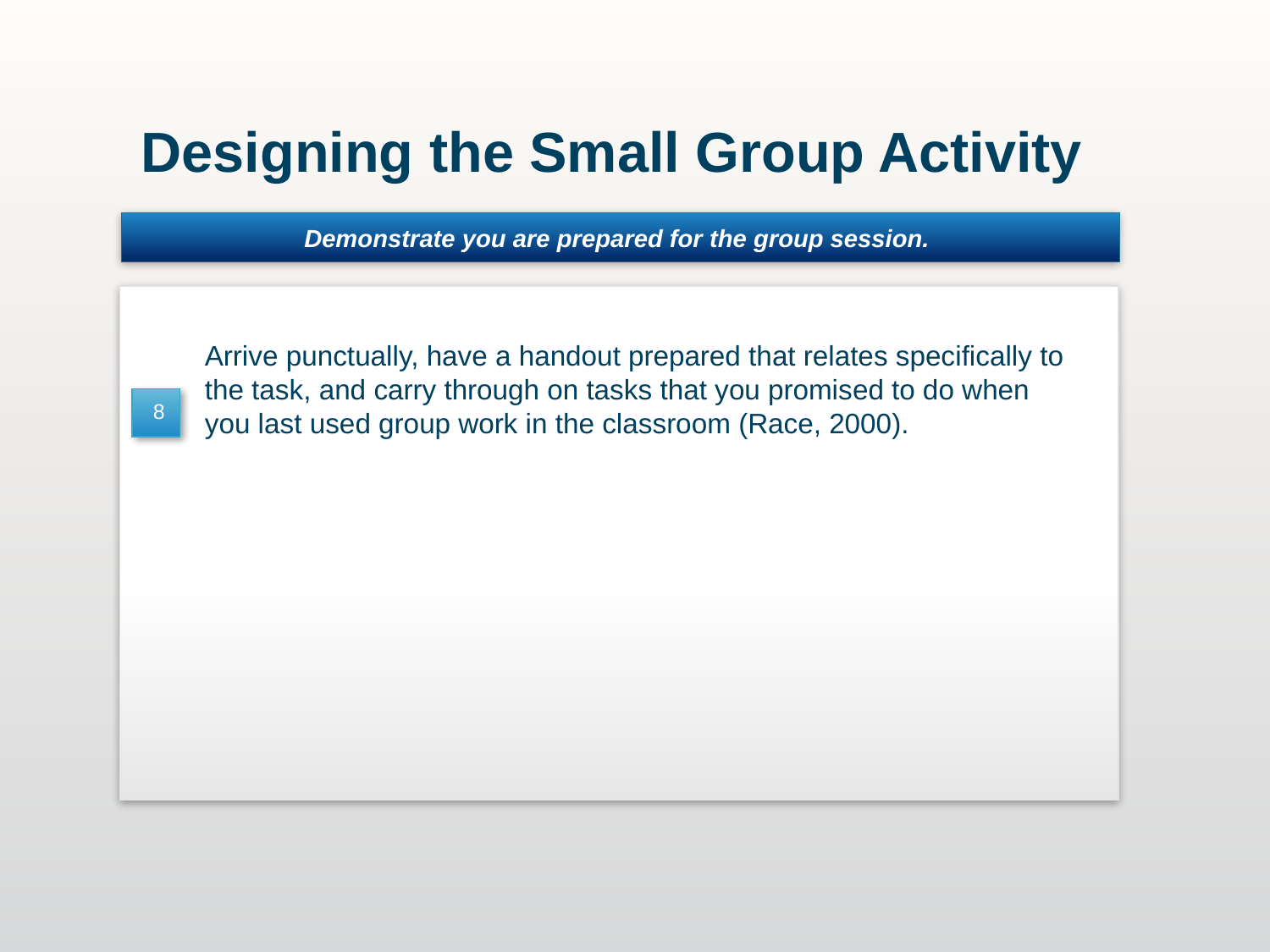

Designing the Small Group Activity
Demonstrate you are prepared for the group session.

Templates
Arrive punctually, have a handout prepared that relates specifically to the task, and carry through on tasks that you promised to do when you last used group work in the classroom (Race, 2000).

8